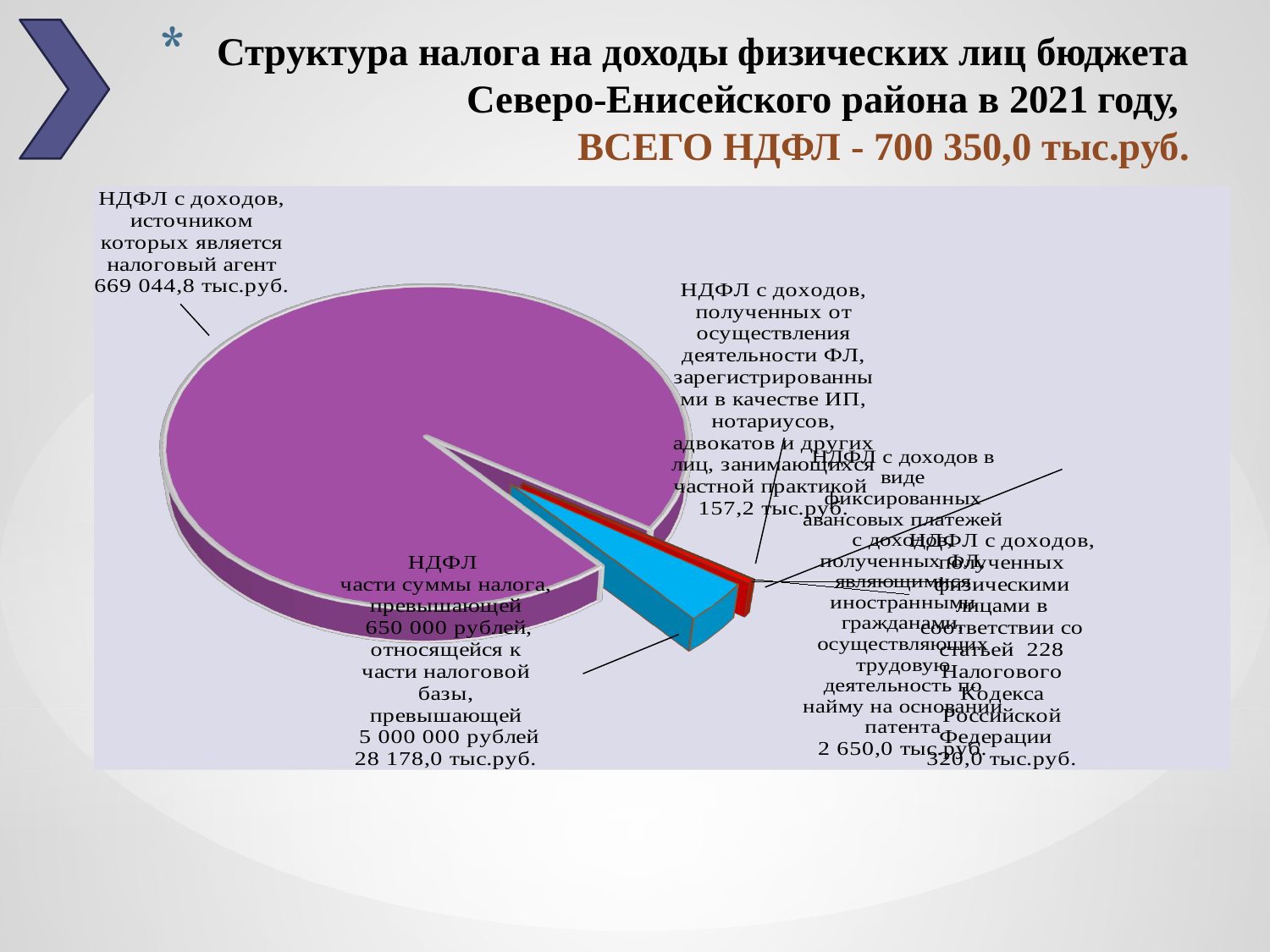

# Структура налога на доходы физических лиц бюджета Северо-Енисейского района в 2021 году, ВСЕГО НДФЛ - 700 350,0 тыс.руб.

[unsupported chart]